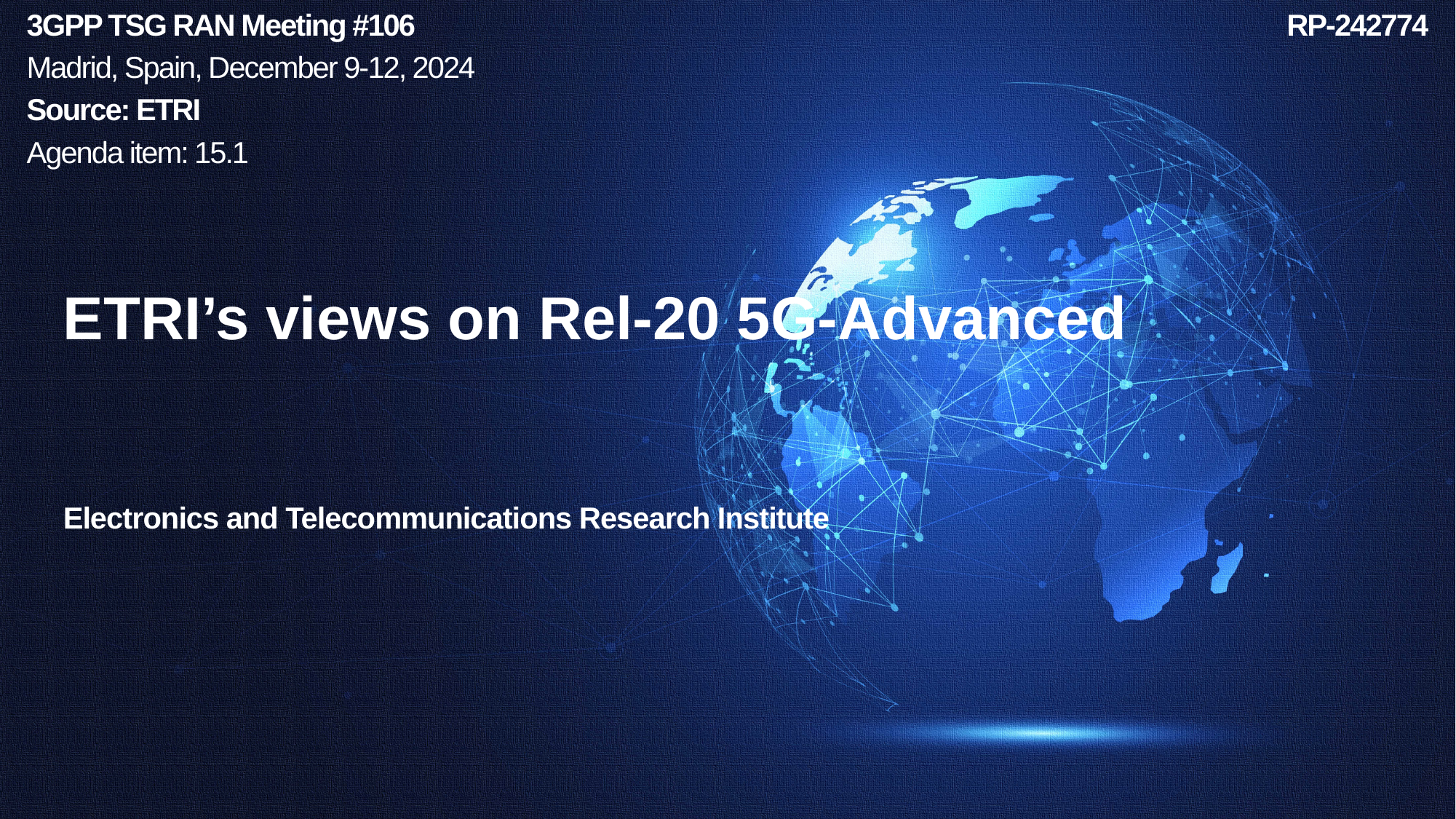

3GPP TSG RAN Meeting #106
Madrid, Spain, December 9-12, 2024
Source: ETRI
Agenda item: 15.1
RP-242774
# ETRI’s views on Rel-20 5G-Advanced
Electronics and Telecommunications Research Institute